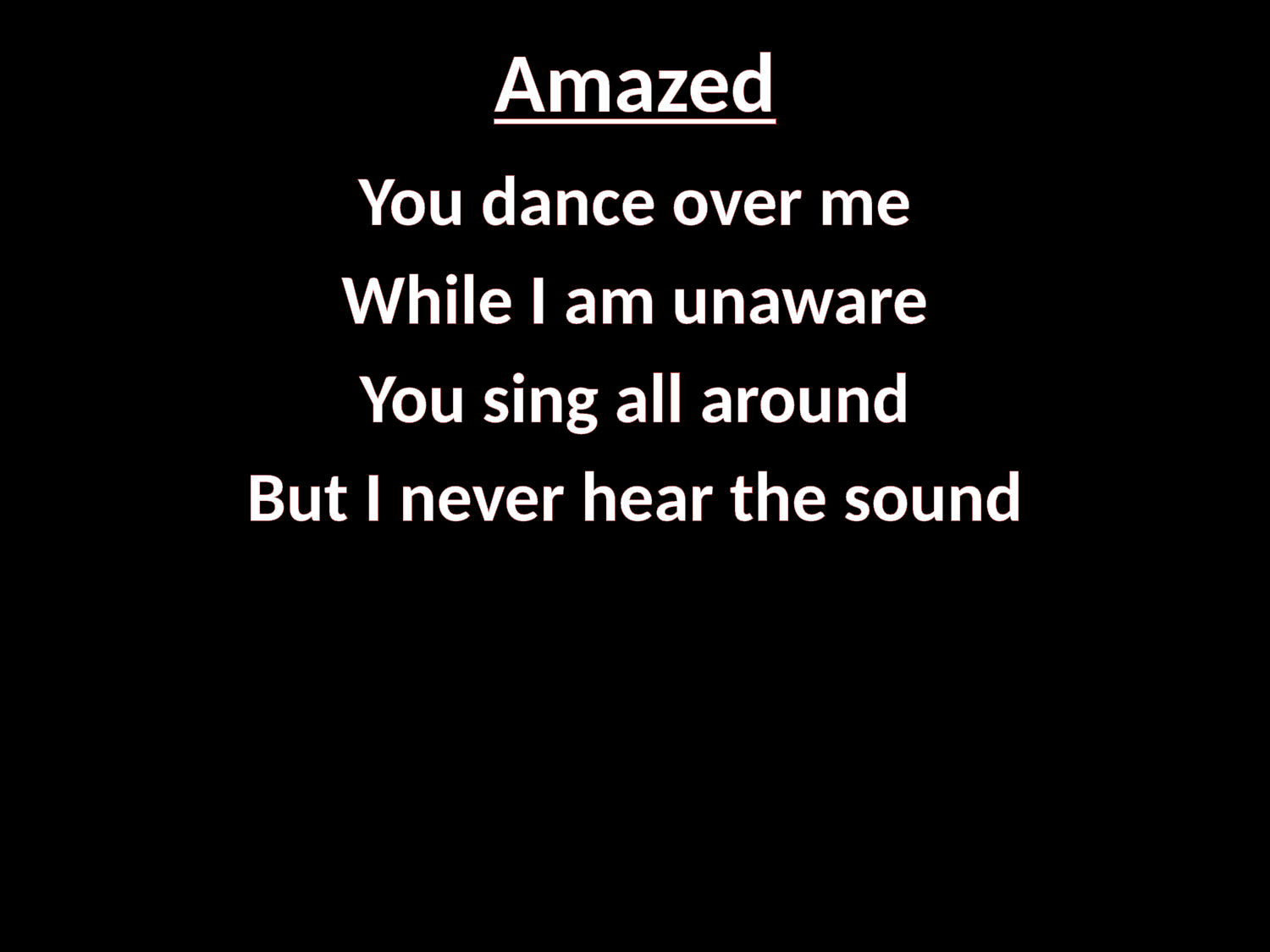

# Amazed
You dance over me
While I am unaware
You sing all around
But I never hear the sound